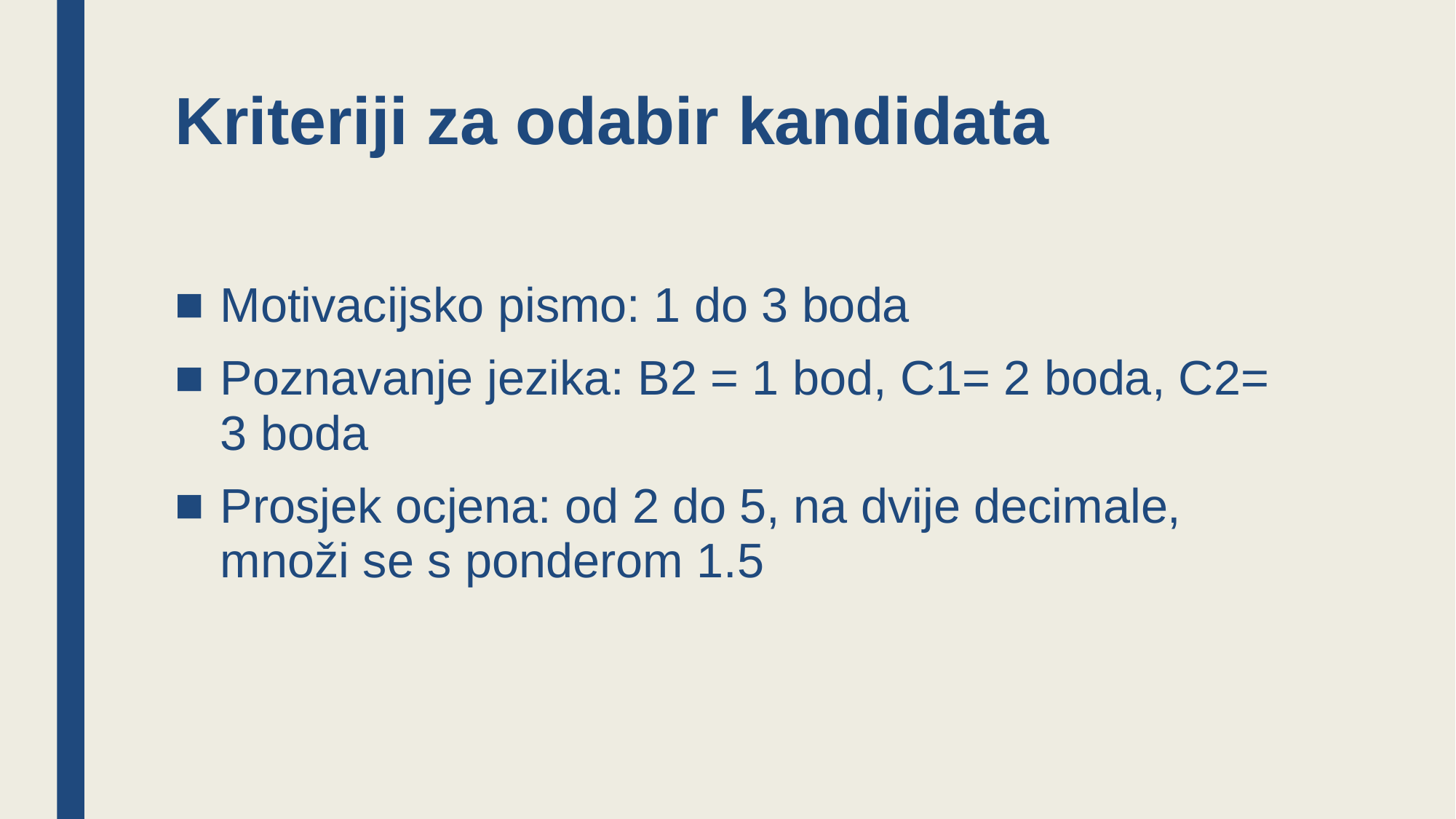

# Kriteriji za odabir kandidata
Motivacijsko pismo: 1 do 3 boda
Poznavanje jezika: B2 = 1 bod, C1= 2 boda, C2= 3 boda
Prosjek ocjena: od 2 do 5, na dvije decimale, množi se s ponderom 1.5